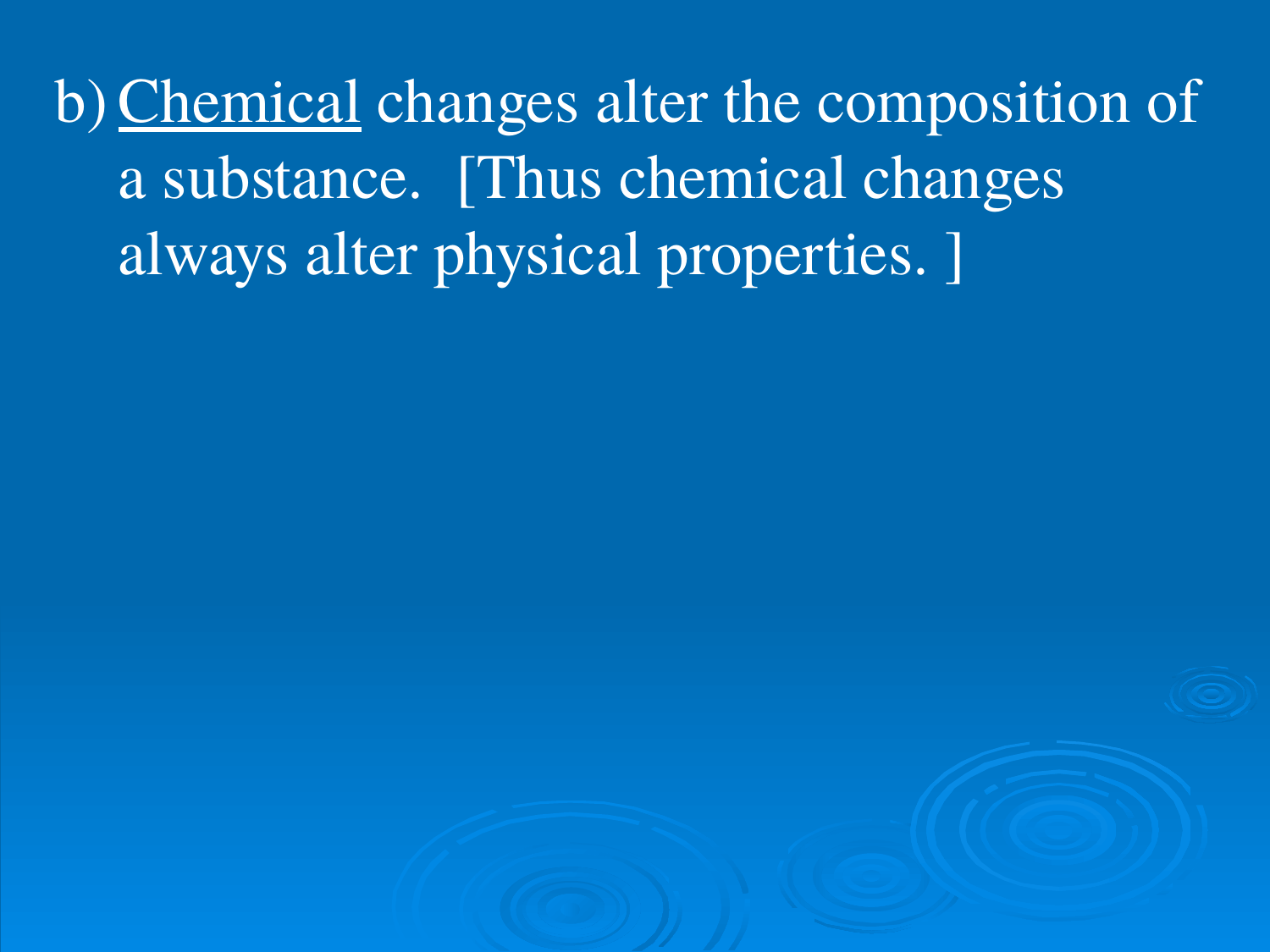

Chemical changes alter the composition of a substance.  [Thus chemical changes always alter physical properties. ]